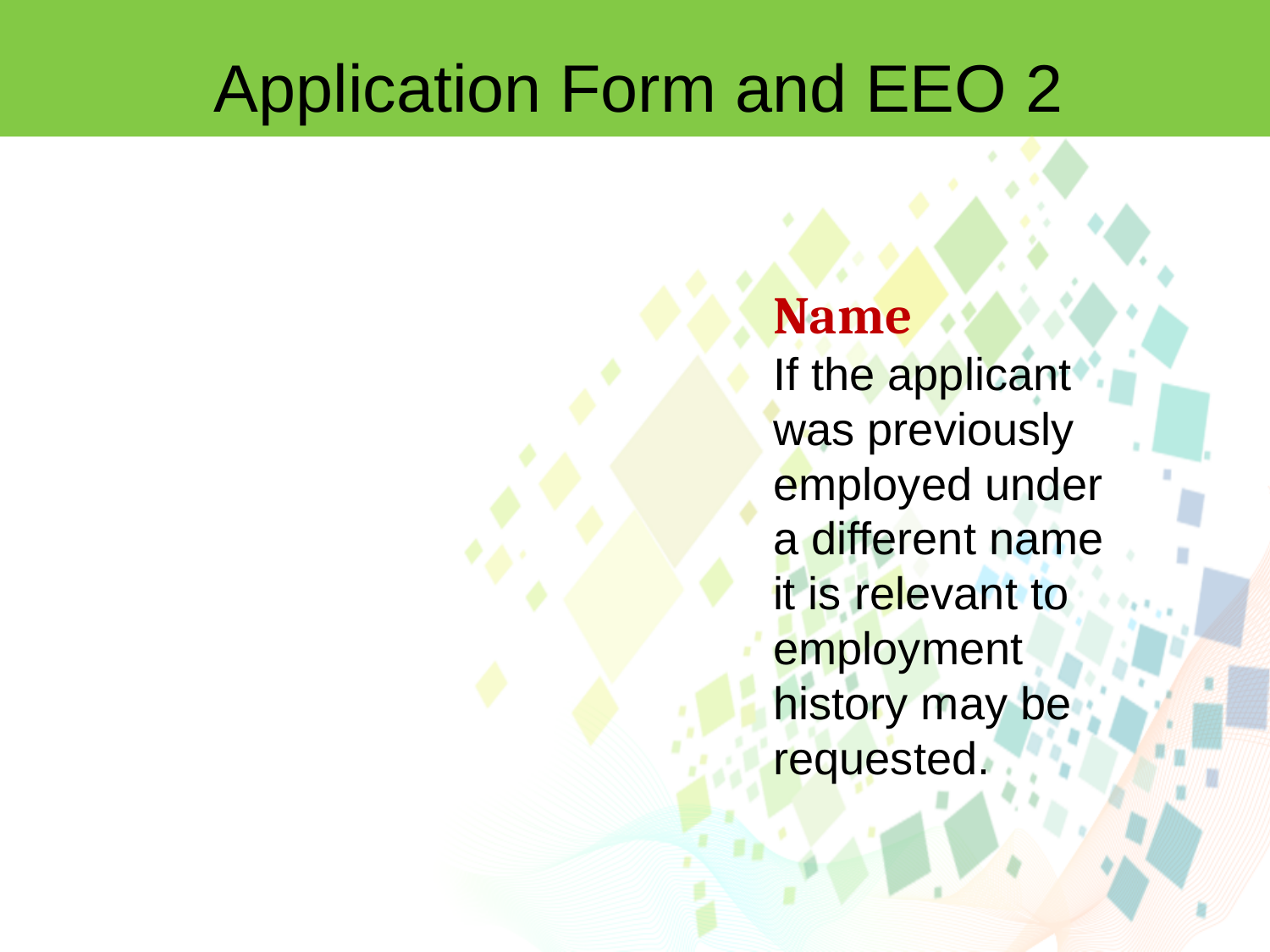

Application Form and EEO 2
Name
If the applicant was previously employed under a different name it is relevant to employment history may be requested.